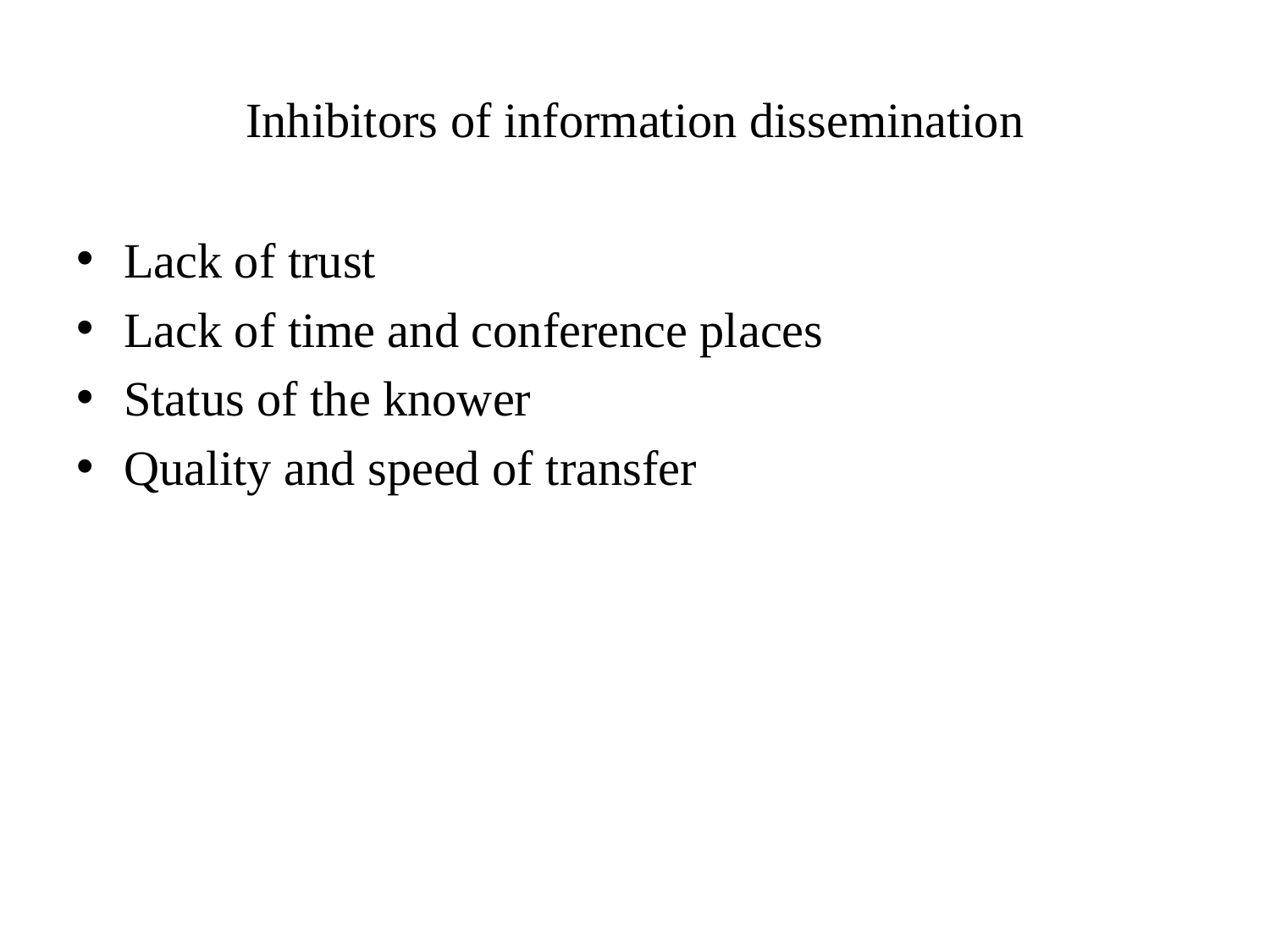

# Inhibitors of information dissemination
Lack of trust
Lack of time and conference places
Status of the knower
Quality and speed of transfer